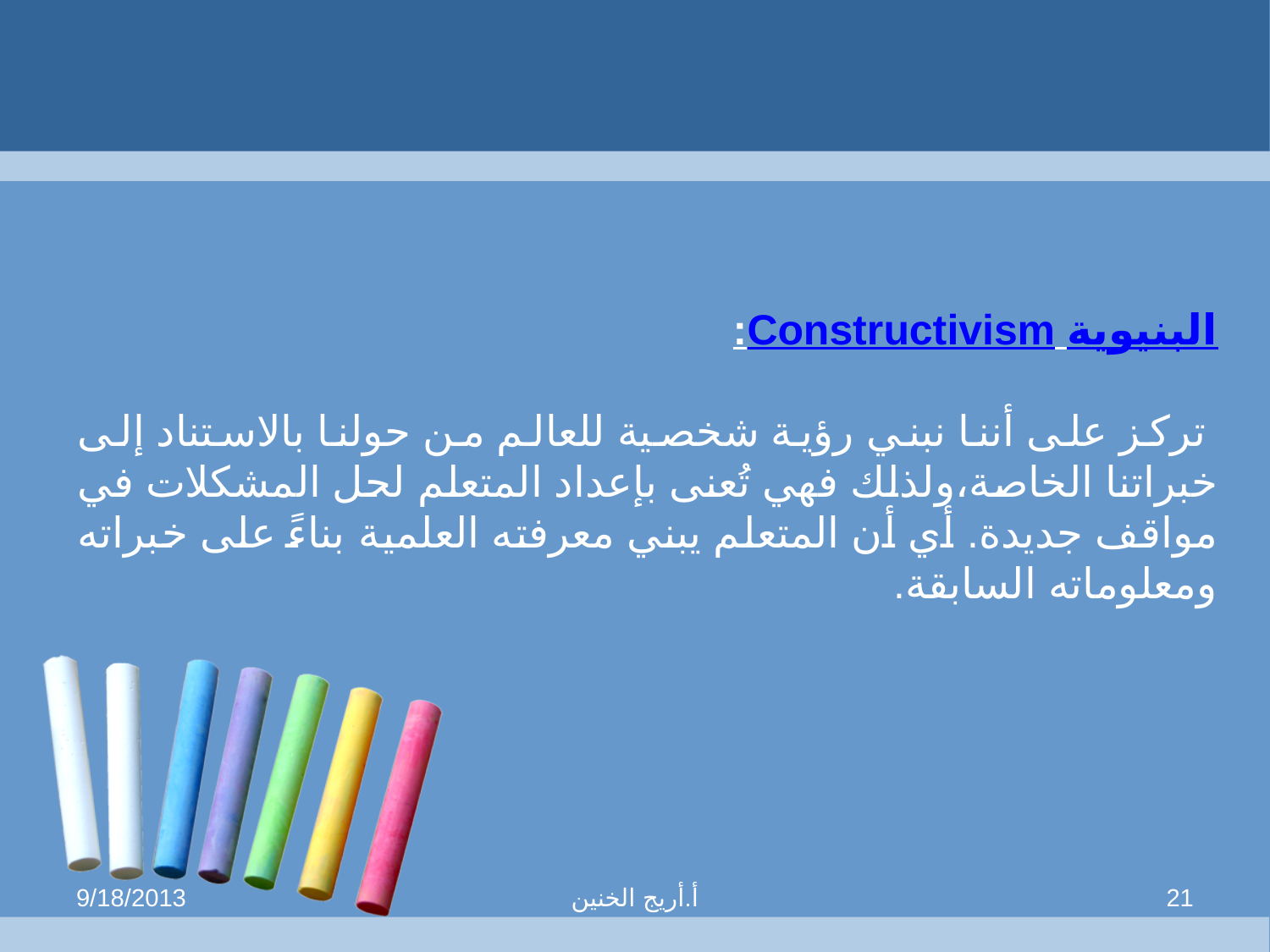

البنيوية Constructivism:

 تركز على أننا نبني رؤية شخصية للعالم من حولنا بالاستناد إلى خبراتنا الخاصة،ولذلك فهي تُعنى بإعداد المتعلم لحل المشكلات في مواقف جديدة. أي أن المتعلم يبني معرفته العلمية بناءً على خبراته ومعلوماته السابقة.
9/18/2013
أ.أريج الخنين
21